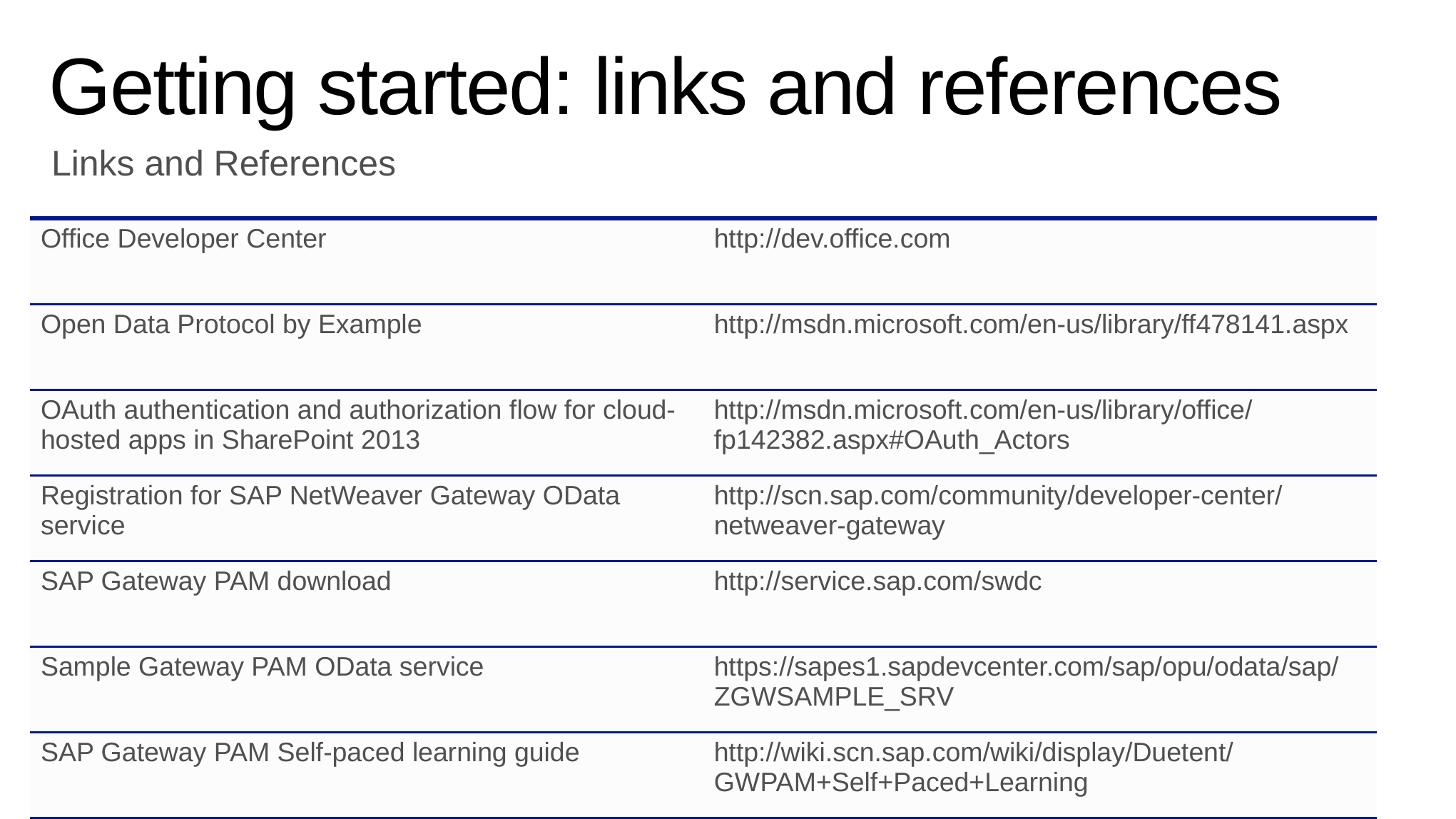

# Getting started: links and references
| Links and References |  |
| --- | --- |
| Office Developer Center | http://dev.office.com |
| Open Data Protocol by Example | http://msdn.microsoft.com/en-us/library/ff478141.aspx |
| OAuth authentication and authorization flow for cloud-hosted apps in SharePoint 2013 | http://msdn.microsoft.com/en-us/library/office/fp142382.aspx#OAuth\_Actors |
| Registration for SAP NetWeaver Gateway OData service | http://scn.sap.com/community/developer-center/netweaver-gateway |
| SAP Gateway PAM download | http://service.sap.com/swdc |
| Sample Gateway PAM OData service | https://sapes1.sapdevcenter.com/sap/opu/odata/sap/ZGWSAMPLE\_SRV |
| SAP Gateway PAM Self-paced learning guide | http://wiki.scn.sap.com/wiki/display/Duetent/GWPAM+Self+Paced+Learning |
|  |  |